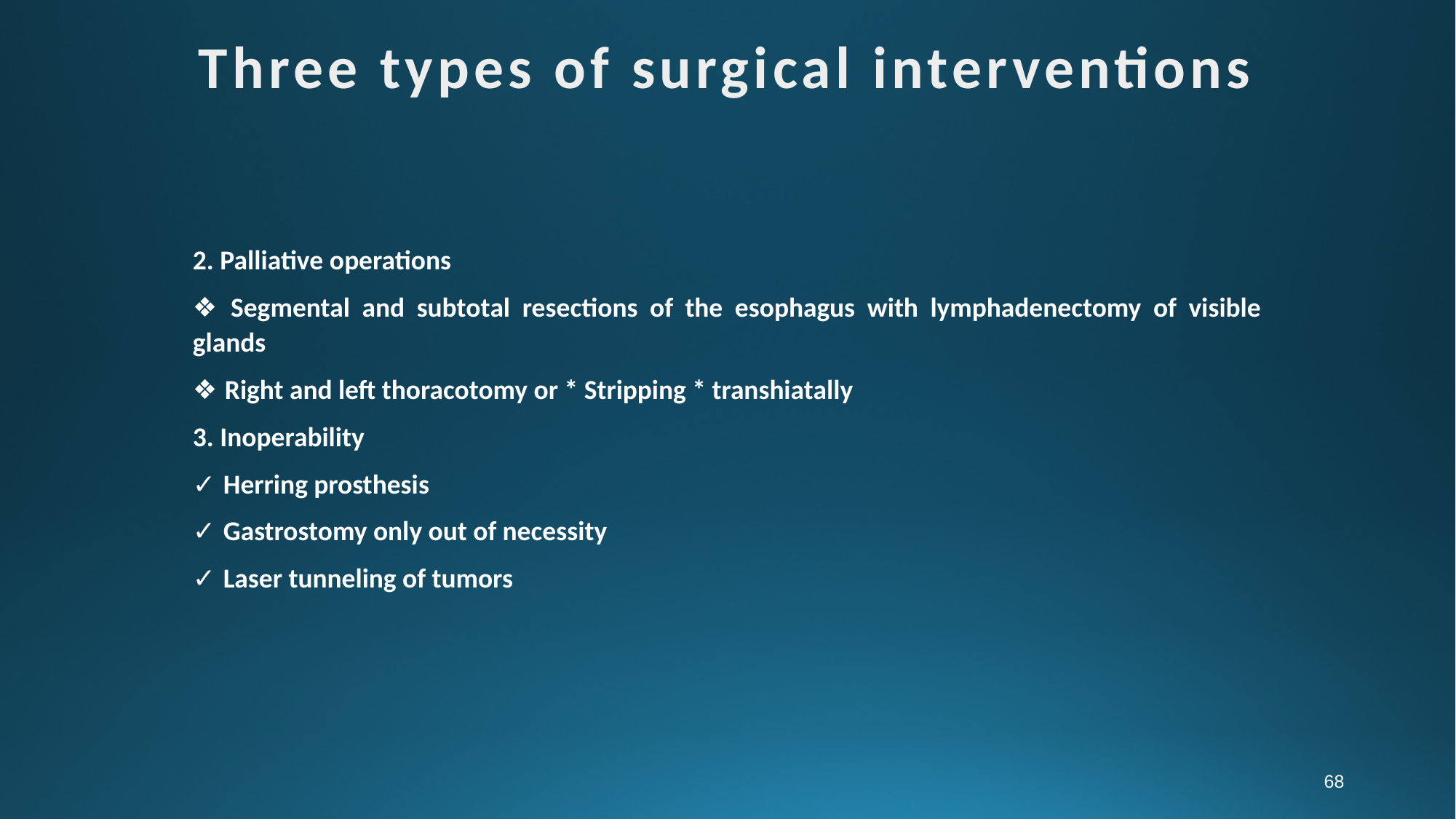

Three types of surgical interventions
2. Palliative operations
❖ Segmental and subtotal resections of the esophagus with lymphadenectomy of visible glands
❖ Right and left thoracotomy or * Stripping * transhiatally
3. Inoperability
✓ Herring prosthesis
✓ Gastrostomy only out of necessity
✓ Laser tunneling of tumors
68